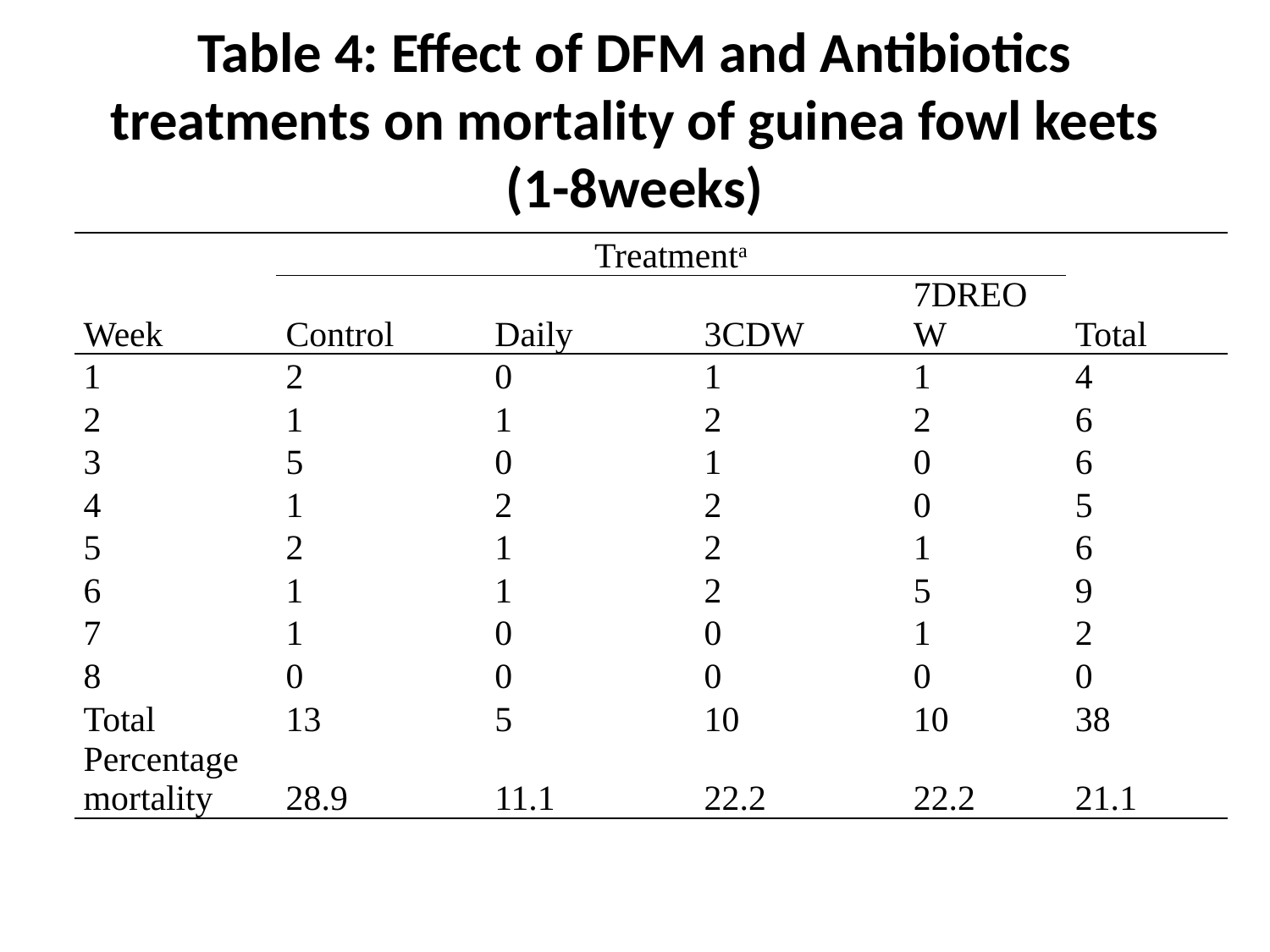

# Table 4: Effect of DFM and Antibiotics treatments on mortality of guinea fowl keets (1-8weeks)
| Week | Treatmenta |  |  |  | Total |
| --- | --- | --- | --- | --- | --- |
|  | Control | Daily | 3CDW | 7DREOW |  |
| 1 | 2 | 0 | 1 | 1 | 4 |
| 2 | 1 | 1 | 2 | 2 | 6 |
| 3 | 5 | 0 | 1 | 0 | 6 |
| 4 | 1 | 2 | 2 | 0 | 5 |
| 5 | 2 | 1 | 2 | 1 | 6 |
| 6 | 1 | 1 | 2 | 5 | 9 |
| 7 | 1 | 0 | 0 | 1 | 2 |
| 8 | 0 | 0 | 0 | 0 | 0 |
| Total | 13 | 5 | 10 | 10 | 38 |
| Percentage mortality | 28.9 | 11.1 | 22.2 | 22.2 | 21.1 |